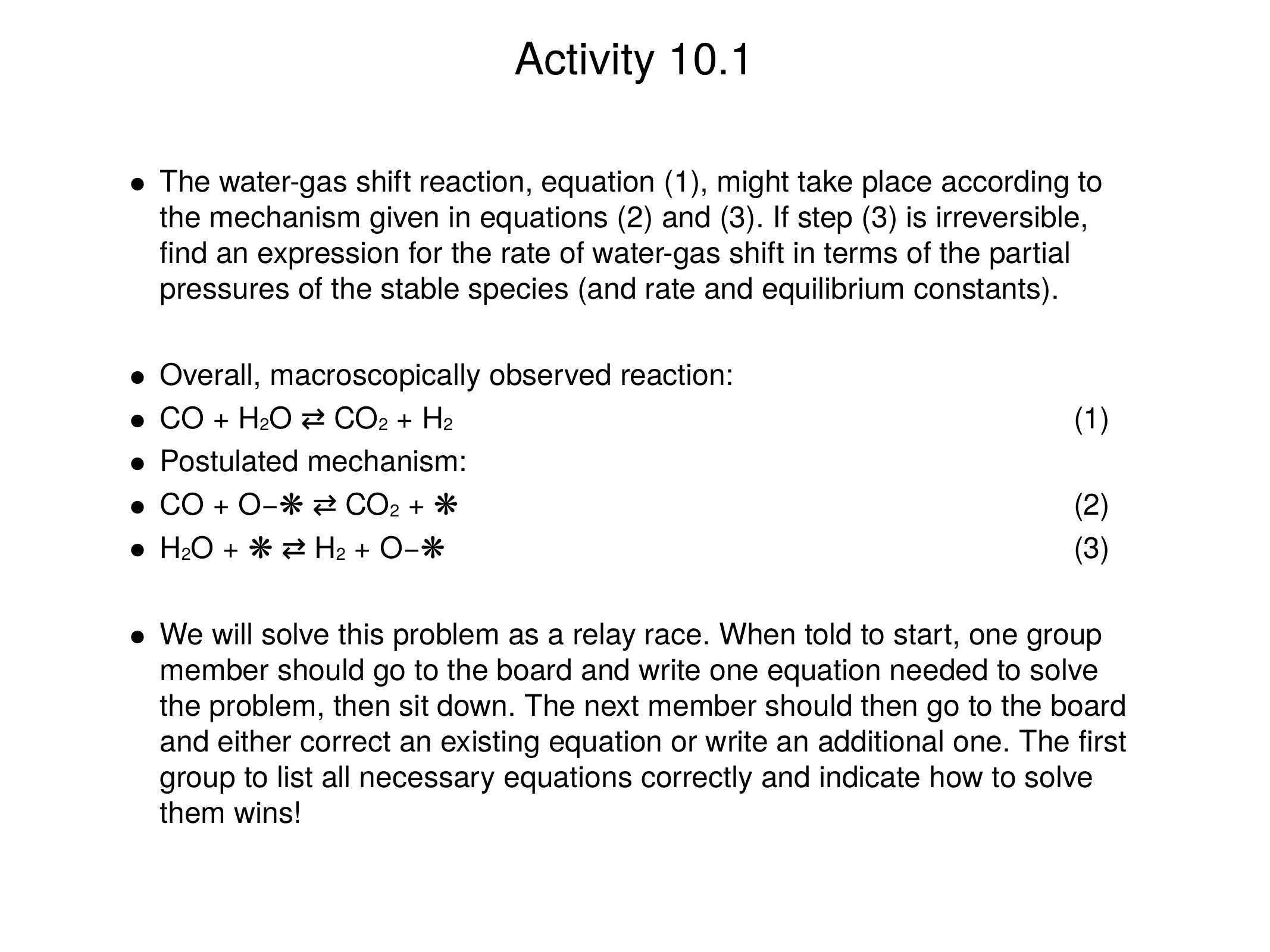

# Activity 10.1
The water-gas shift reaction, equation (1), might take place according to the mechanism given in equations (2) and (3). If step (3) is irreversible, find an expression for the rate of water-gas shift in terms of the partial pressures of the stable species (and rate and equilibrium constants).

Overall, macroscopically observed reaction:
CO + H2O ⇄ CO2 + H2	(1)
Postulated mechanism:
CO + O−❋ ⇄ CO2 + ❋	(2)
H2O + ❋ ⇄ H2 + O−❋	(3)

We will solve this problem as a relay race. When told to start, one group member should go to the board and write one equation needed to solve the problem, then sit down. The next member should then go to the board and either correct an existing equation or write an additional one. The first group to list all necessary equations correctly and indicate how to solve them wins!